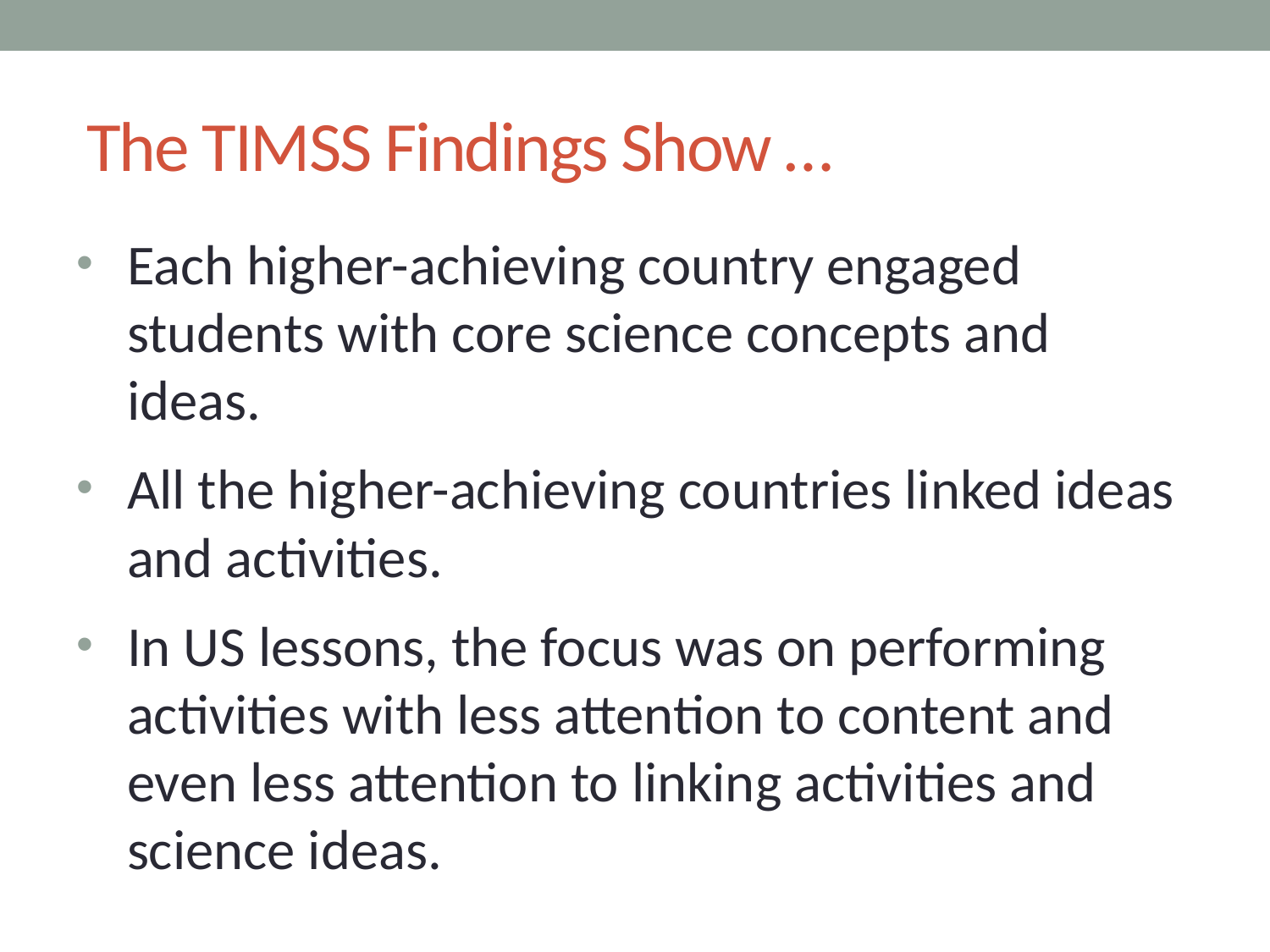

# The TIMSS Findings Show …
Each higher-achieving country engaged students with core science concepts and ideas.
All the higher-achieving countries linked ideas and activities.
In US lessons, the focus was on performing activities with less attention to content and even less attention to linking activities and science ideas.